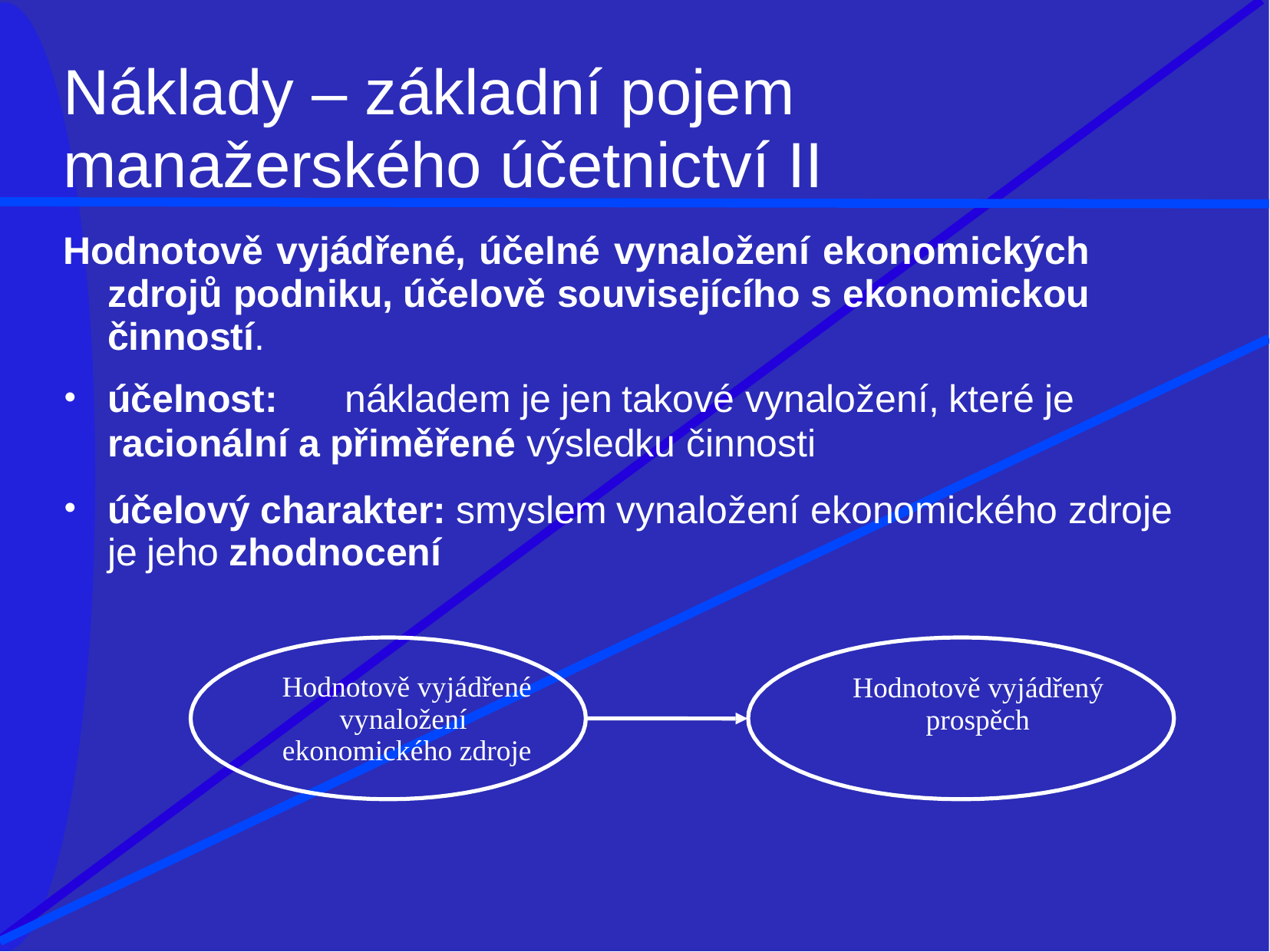

# Náklady – základní pojem
manažerského účetnictví II
Hodnotově vyjádřené, účelné vynaložení ekonomických zdrojů podniku, účelově souvisejícího s ekonomickou činností.
účelnost:	nákladem je jen takové vynaložení, které je
racionální a přiměřené výsledku činnosti
účelový charakter: smyslem vynaložení ekonomického zdroje je jeho zhodnocení

Hodnotově vyjádřené vynaložení  ekonomického zdroje
Hodnotově vyjádřený prospěch